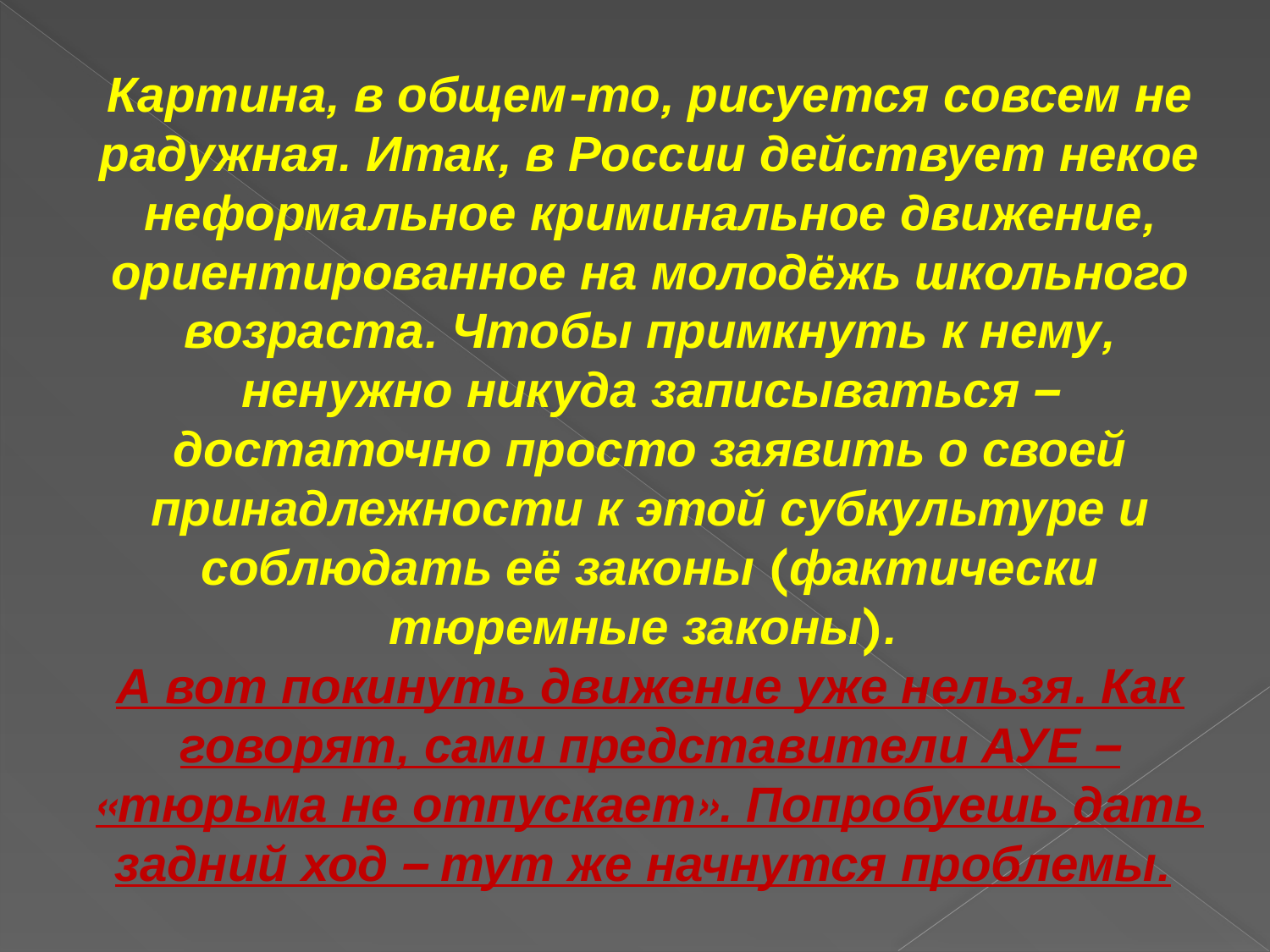

Картина, в общем-то, рисуется совсем не радужная. Итак, в России действует некое неформальное криминальное движение, ориентированное на молодёжь школьного возраста. Чтобы примкнуть к нему, ненужно никуда записываться – достаточно просто заявить о своей принадлежности к этой субкультуре и соблюдать её законы (фактически тюремные законы).
А вот покинуть движение уже нельзя. Как говорят, сами представители АУЕ – «тюрьма не отпускает». Попробуешь дать задний ход – тут же начнутся проблемы.